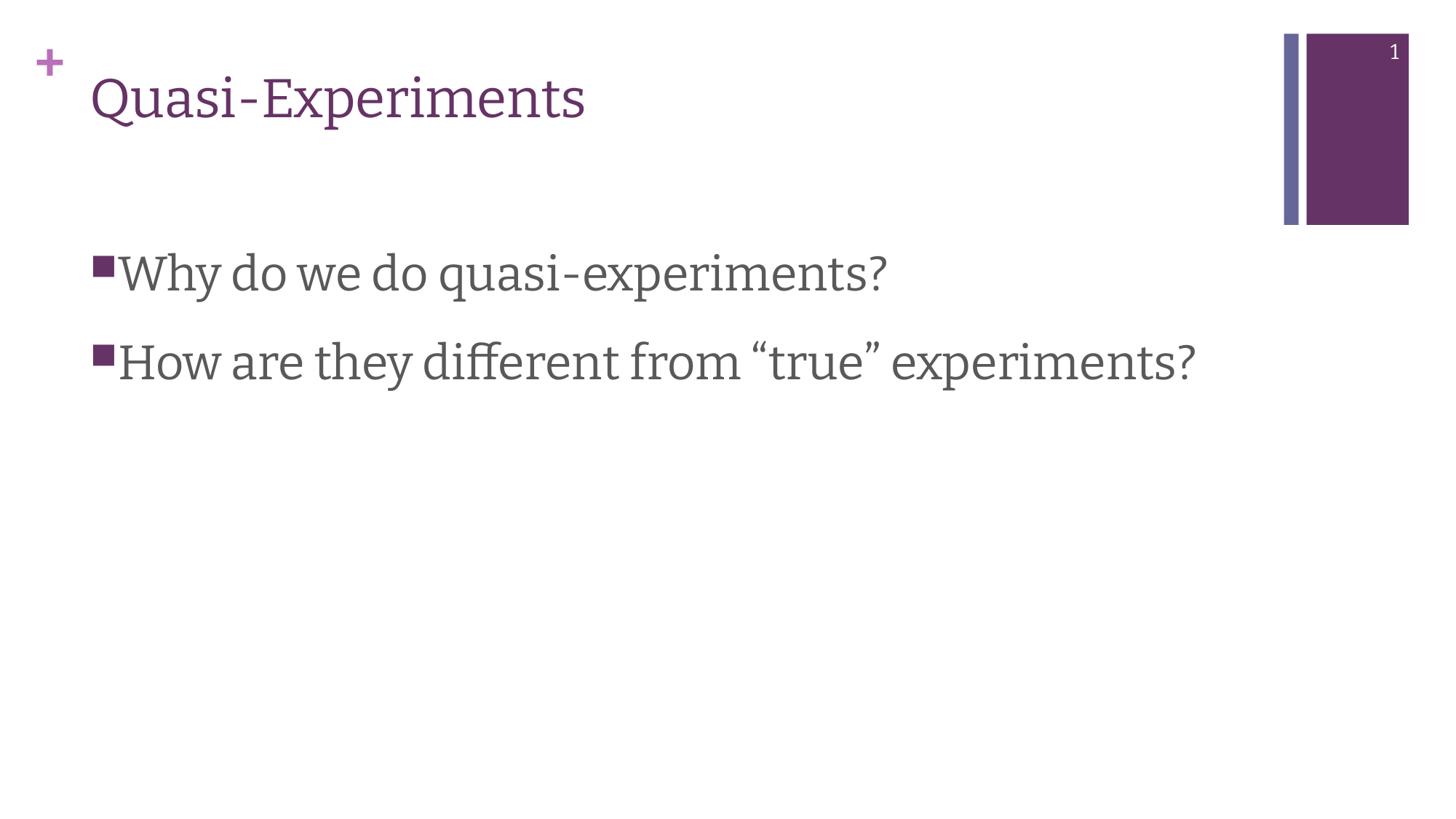

1
# Quasi-Experiments
Why do we do quasi-experiments?
How are they different from “true” experiments?